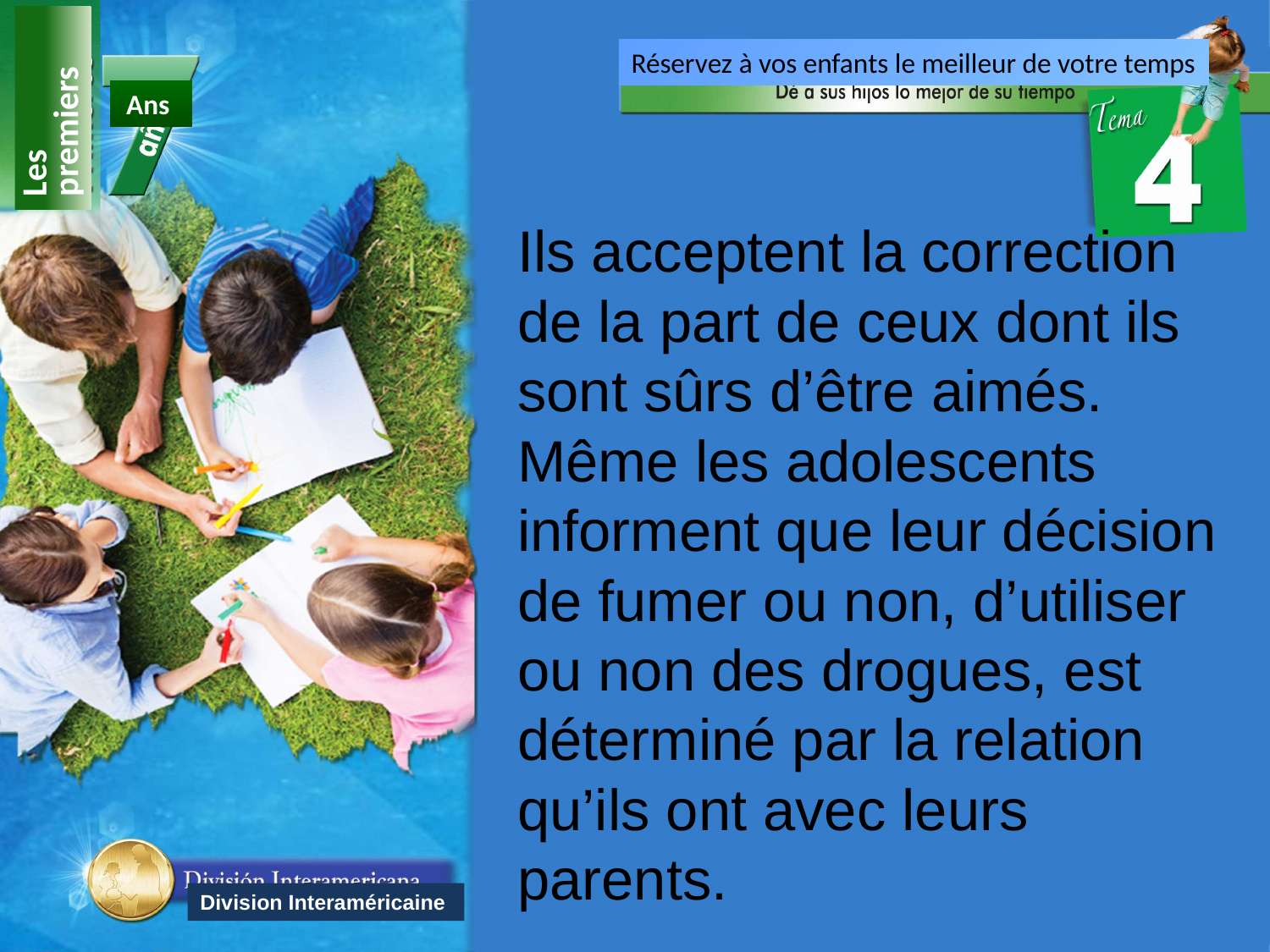

Réservez à vos enfants le meilleur de votre temps
Les premiers
Ans
Ils acceptent la correction de la part de ceux dont ils sont sûrs d’être aimés. Même les adolescents informent que leur décision de fumer ou non, d’utiliser ou non des drogues, est déterminé par la relation qu’ils ont avec leurs parents.
Division Interaméricaine